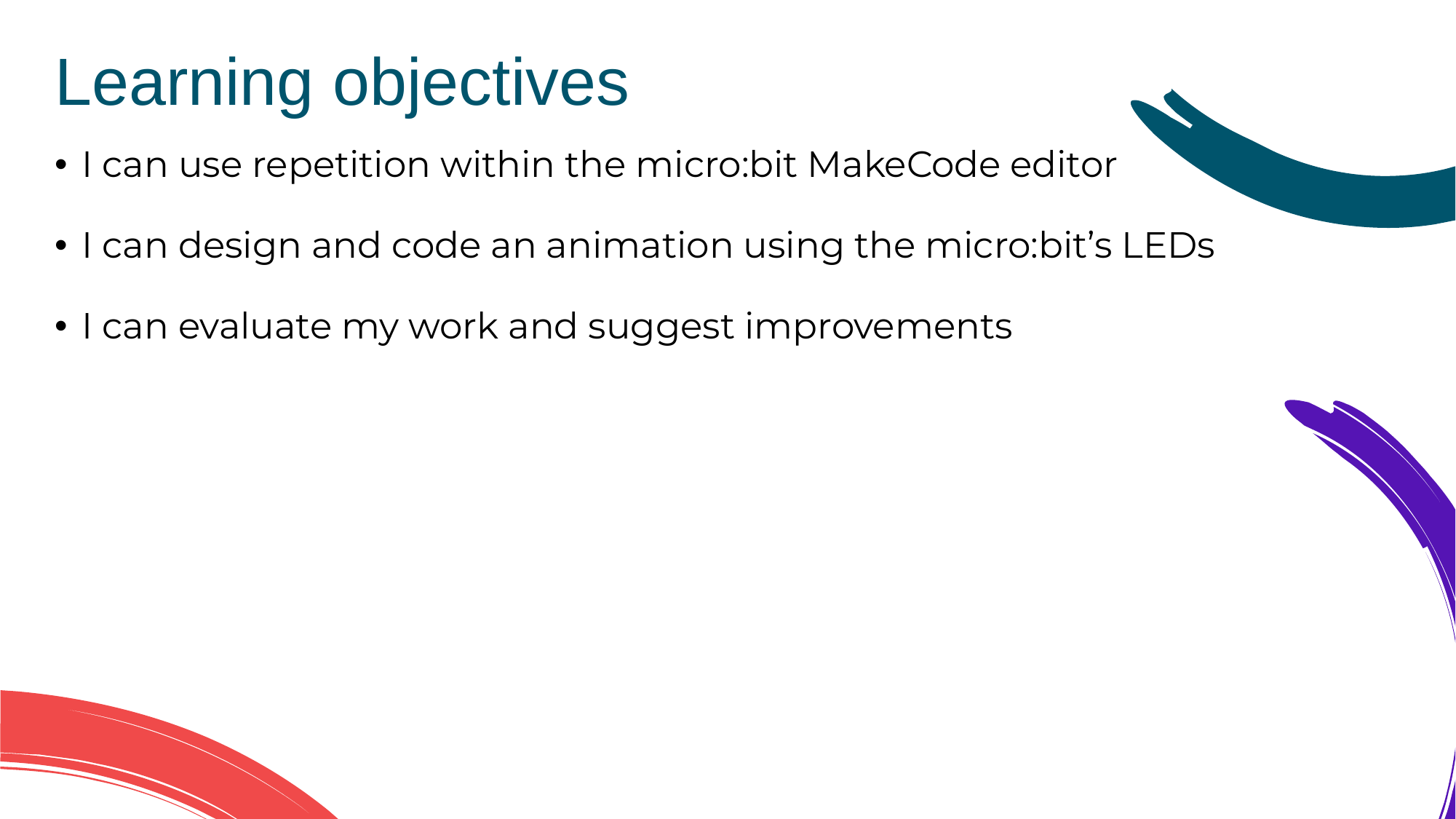

# Learning objectives
I can use repetition within the micro:bit MakeCode editor
I can design and code an animation using the micro:bit’s LEDs
I can evaluate my work and suggest improvements